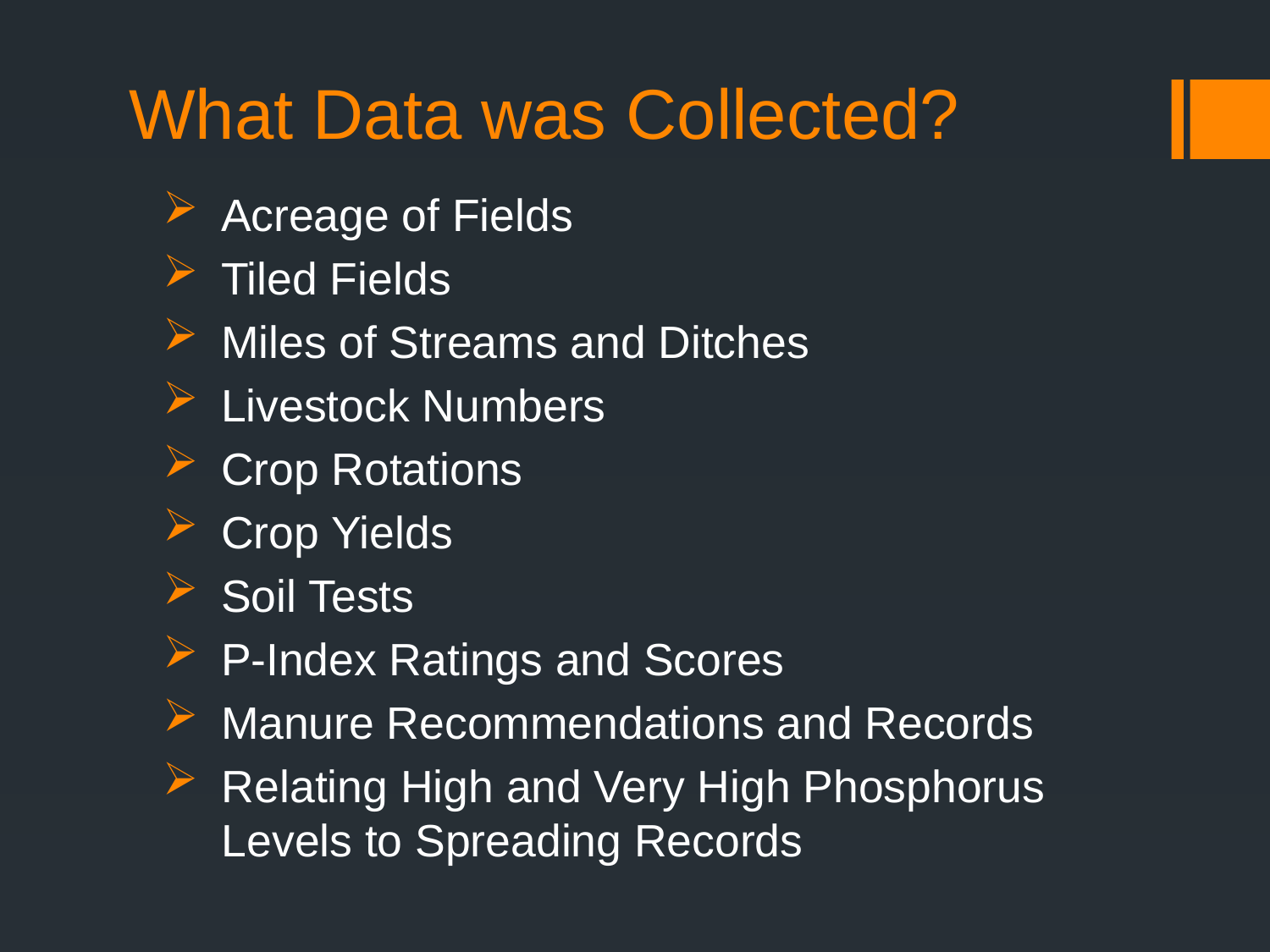

# What Data was Collected?
  Acreage of Fields
  Tiled Fields
  Miles of Streams and Ditches
  Livestock Numbers
  Crop Rotations
  Crop Yields
  Soil Tests
  P-Index Ratings and Scores
  Manure Recommendations and Records
Relating High and Very High Phosphorus     Levels to Spreading Records